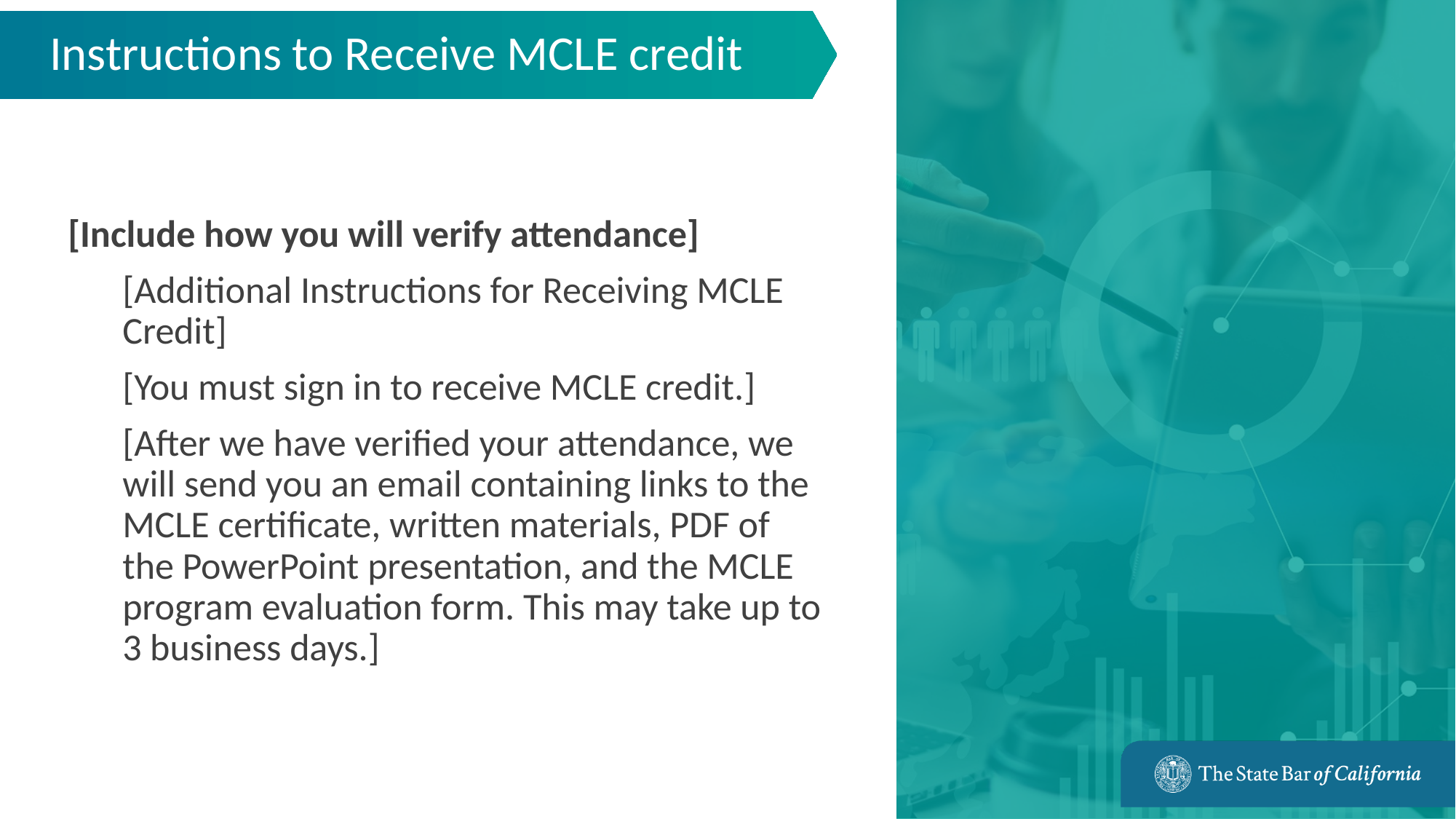

# Instructions to Receive MCLE credit
[Include how you will verify attendance]
[Additional Instructions for Receiving MCLE Credit]
[You must sign in to receive MCLE credit.]
[After we have verified your attendance, we will send you an email containing links to the MCLE certificate, written materials, PDF of the PowerPoint presentation, and the MCLE program evaluation form. This may take up to 3 business days.]